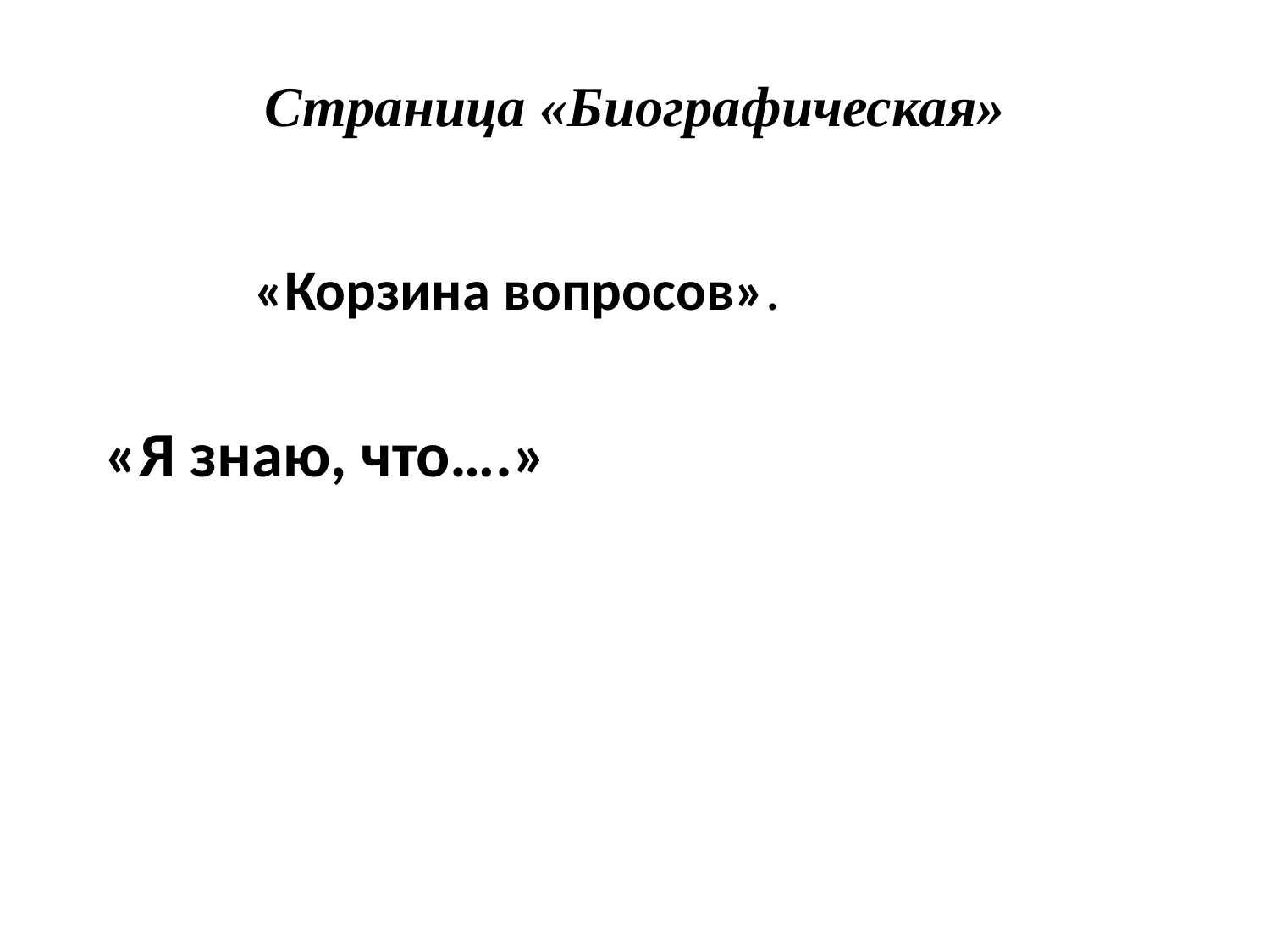

# Страница «Биографическая»

              «Корзина вопросов».

  «Я знаю, что….»